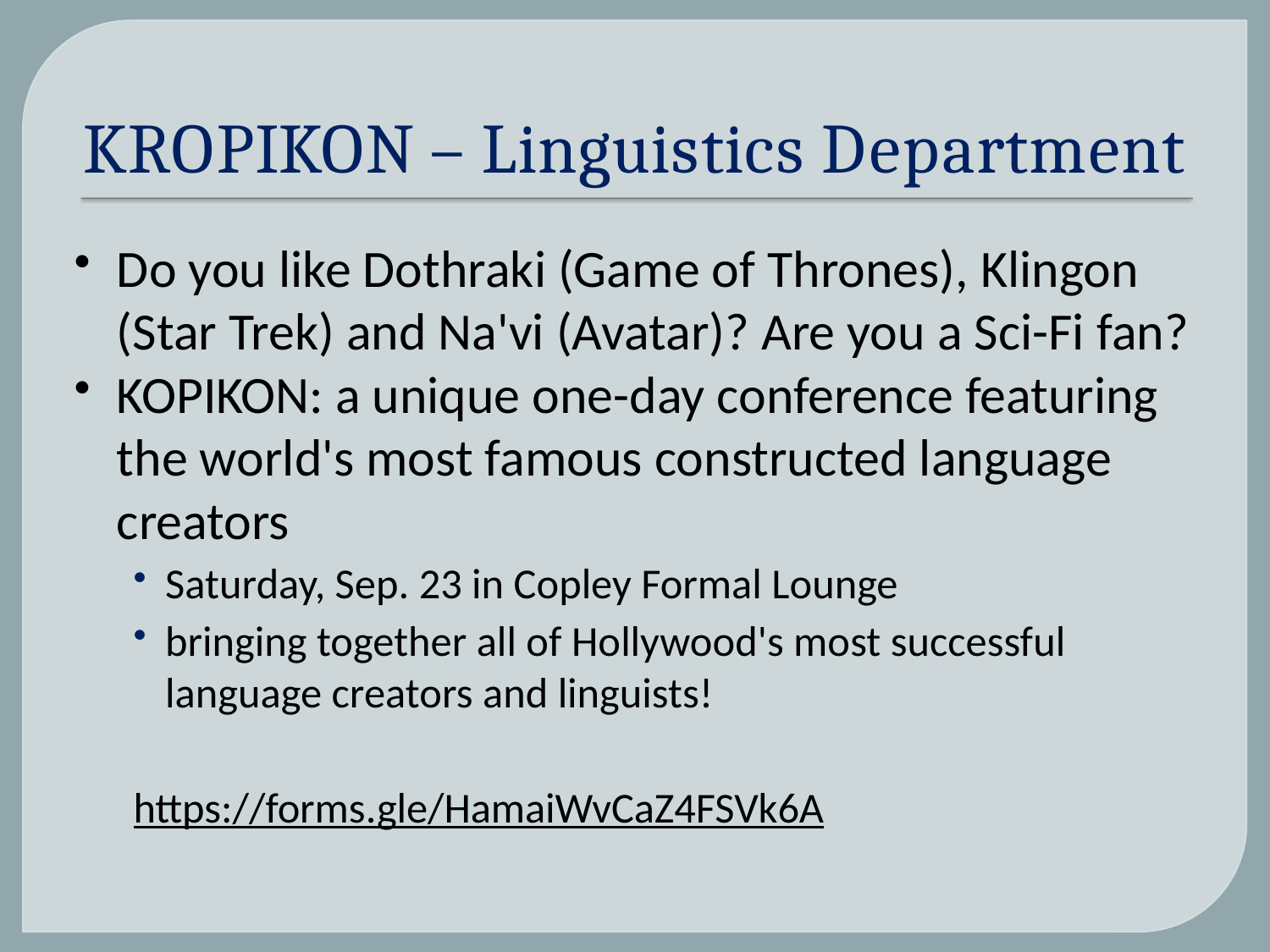

# KROPIKON – Linguistics Department
Do you like Dothraki (Game of Thrones), Klingon (Star Trek) and Na'vi (Avatar)? Are you a Sci-Fi fan?
KOPIKON: a unique one-day conference featuring the world's most famous constructed language creators
Saturday, Sep. 23 in Copley Formal Lounge
bringing together all of Hollywood's most successful language creators and linguists!

https://forms.gle/HamaiWvCaZ4FSVk6A